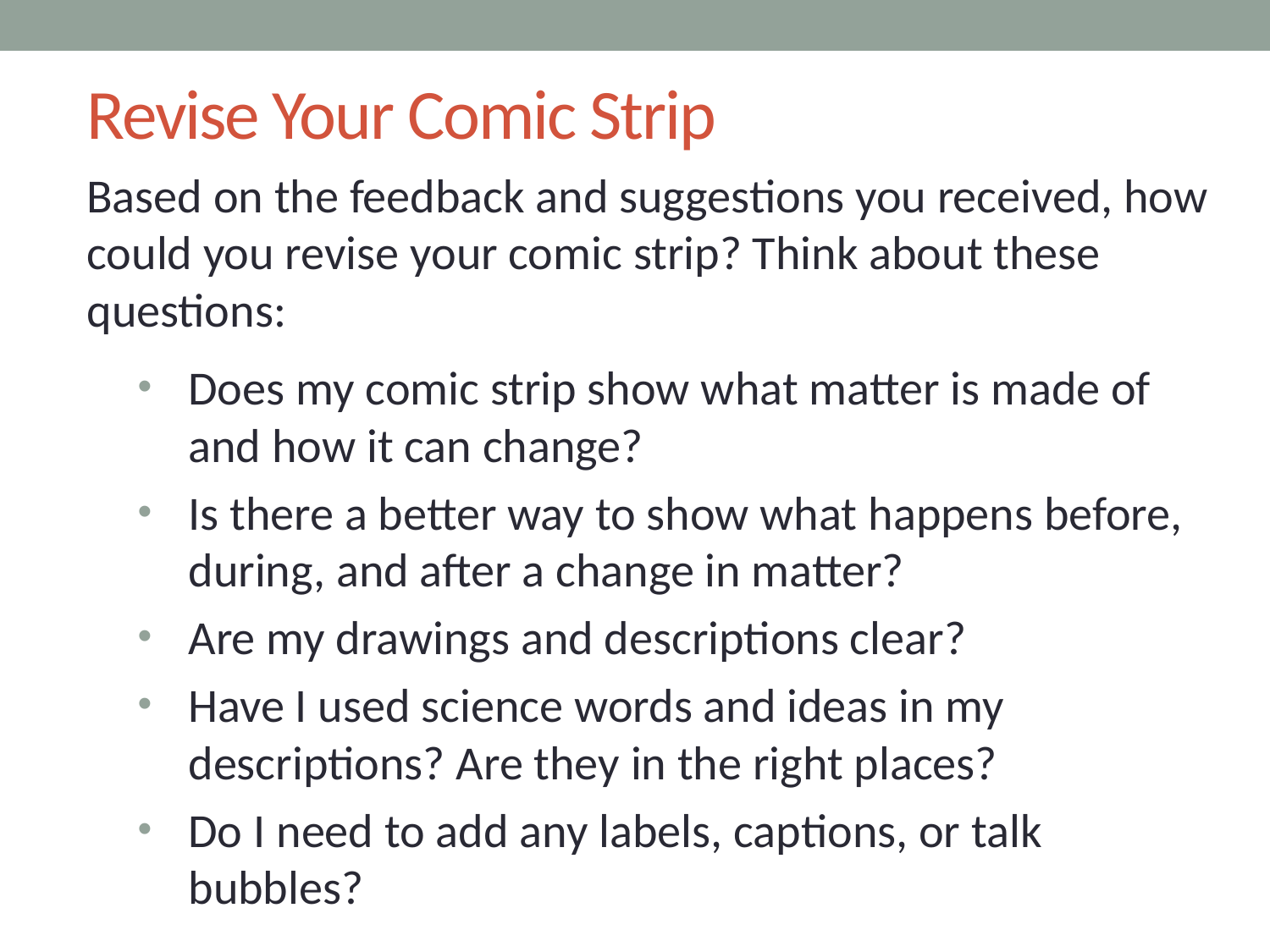

# Revise Your Comic Strip
Based on the feedback and suggestions you received, how could you revise your comic strip? Think about these questions:
Does my comic strip show what matter is made of and how it can change?
Is there a better way to show what happens before, during, and after a change in matter?
Are my drawings and descriptions clear?
Have I used science words and ideas in my descriptions? Are they in the right places?
Do I need to add any labels, captions, or talk bubbles?